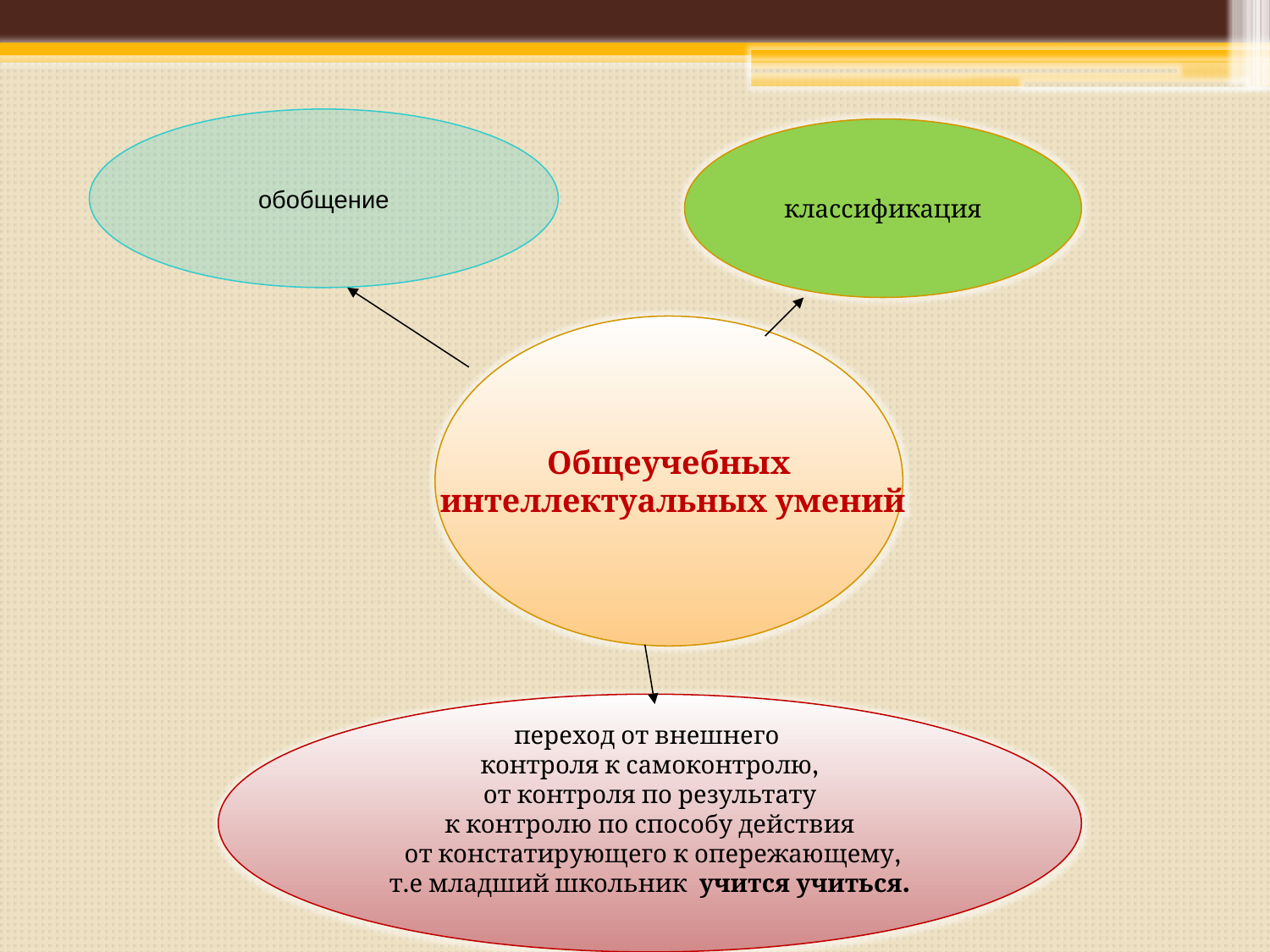

обобщение
классификация

Общеучебных
 интеллектуальных умений

переход от внешнего
контроля к самоконтролю,
 от контроля по результату
к контролю по способу действия
 от констатирующего к опережающему,
т.е младший школьник  учится учиться.